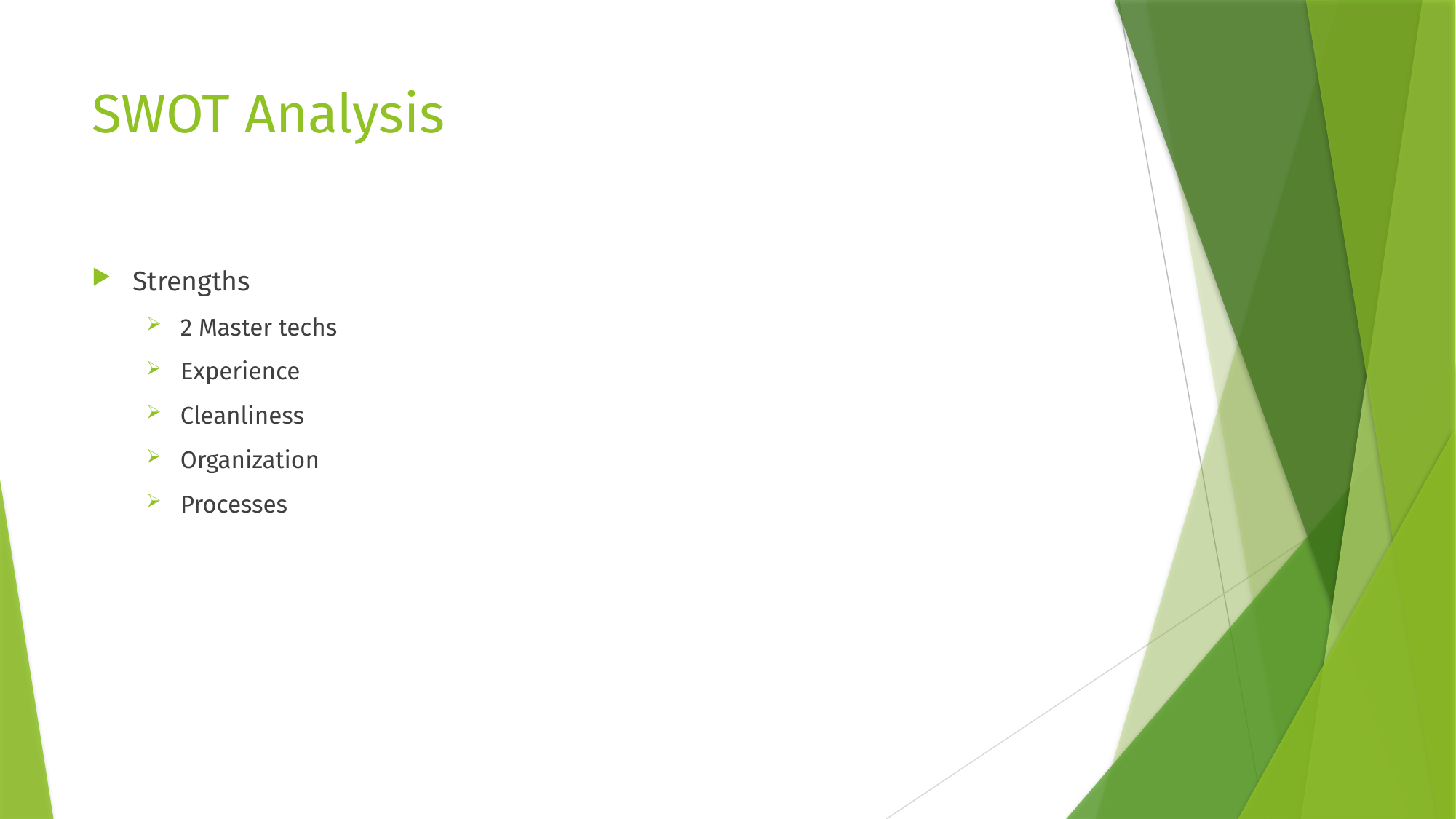

# SWOT Analysis
Strengths
2 Master techs
Experience
Cleanliness
Organization
Processes